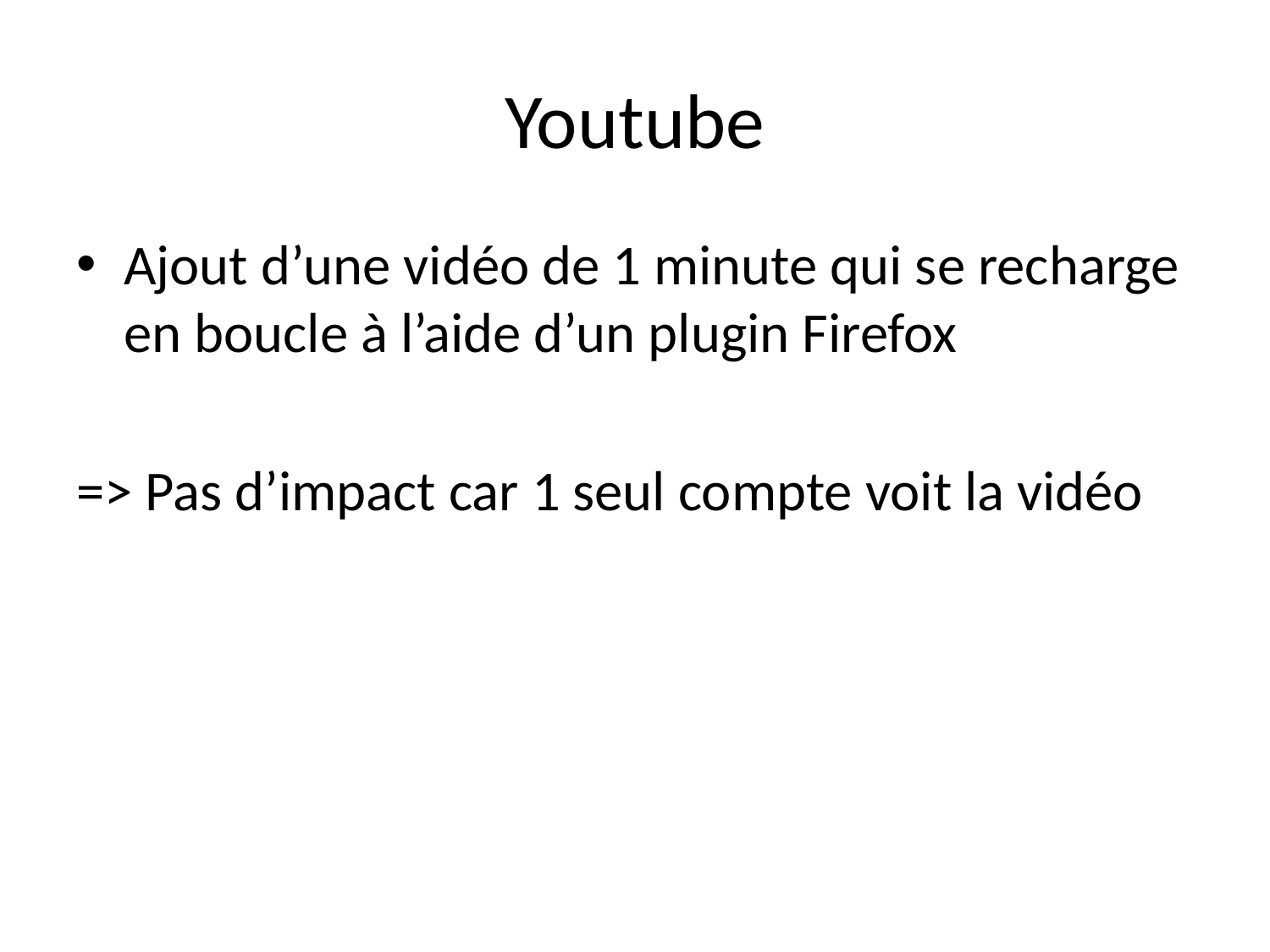

# Youtube
Ajout d’une vidéo de 1 minute qui se recharge en boucle à l’aide d’un plugin Firefox

=> Pas d’impact car 1 seul compte voit la vidéo